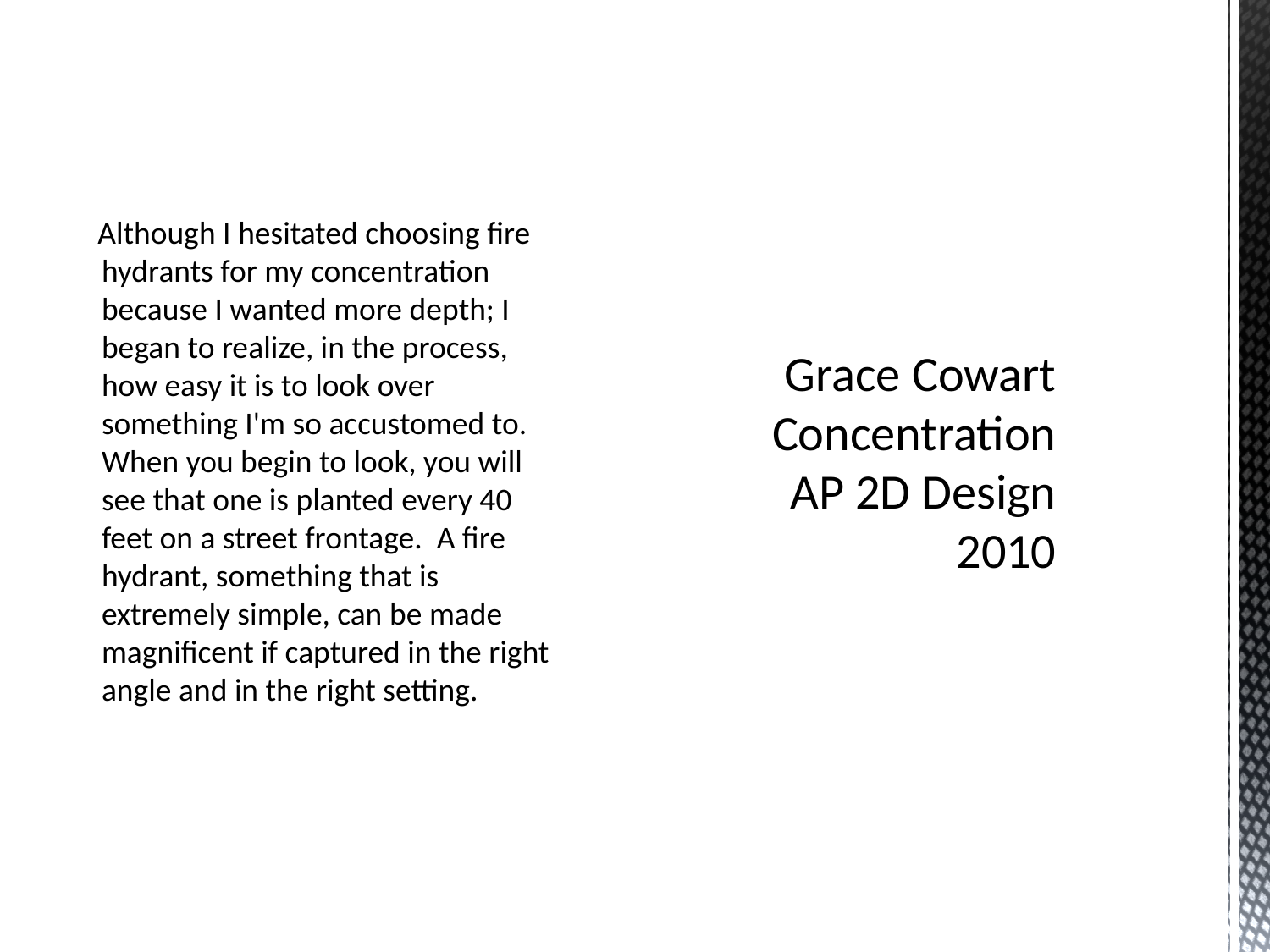

Although I hesitated choosing fire hydrants for my concentration because I wanted more depth; I began to realize, in the process, how easy it is to look over something I'm so accustomed to.  When you begin to look, you will see that one is planted every 40 feet on a street frontage.  A fire hydrant, something that is extremely simple, can be made magnificent if captured in the right angle and in the right setting.
# Grace Cowart Concentration AP 2D Design 2010